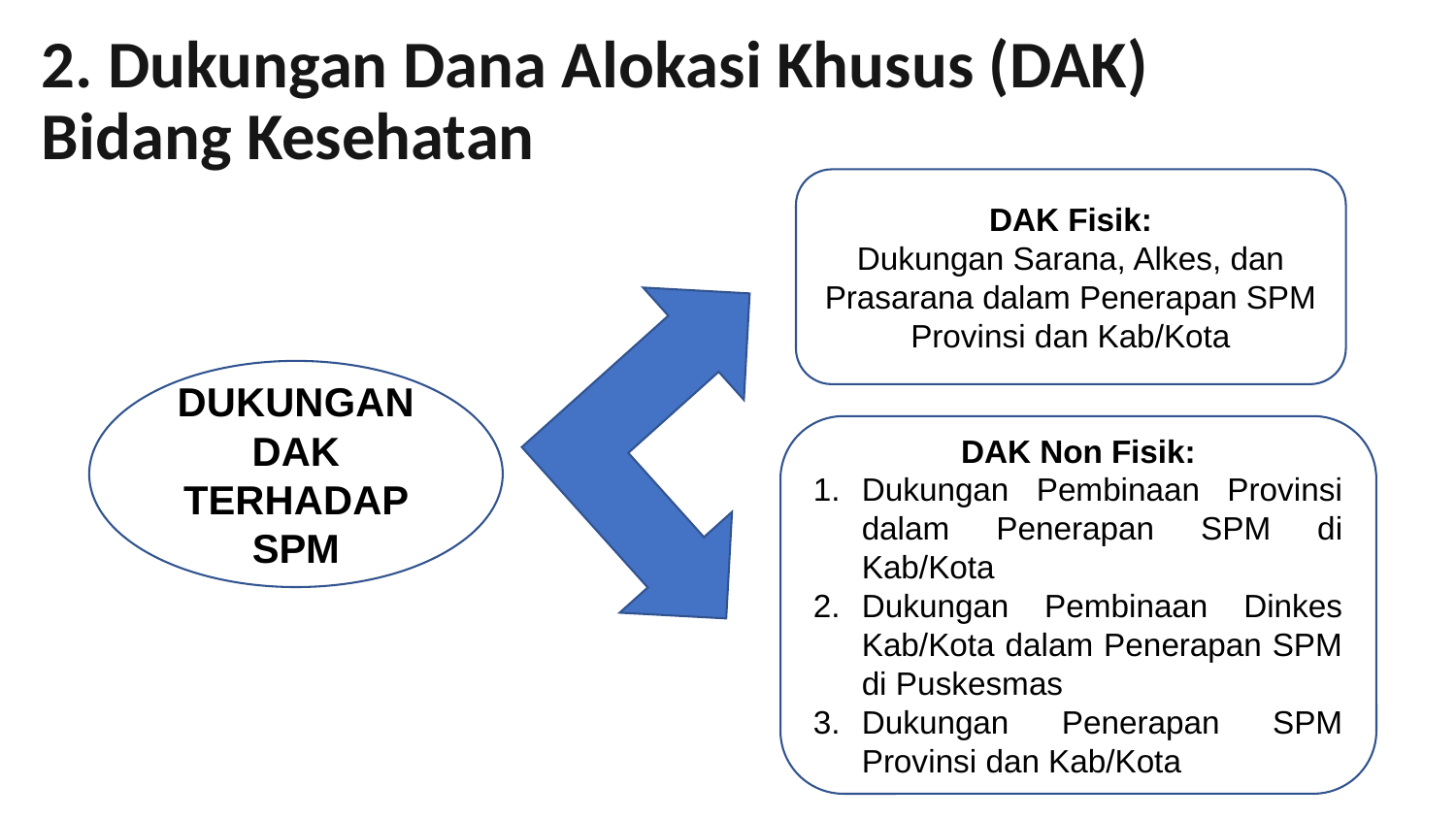

# 2. Dukungan Dana Alokasi Khusus (DAK) Bidang Kesehatan
DAK Fisik:
Dukungan Sarana, Alkes, dan Prasarana dalam Penerapan SPM Provinsi dan Kab/Kota

DUKUNGAN DAK TERHADAP SPM
DAK Non Fisik:
Dukungan Pembinaan Provinsi dalam Penerapan SPM di Kab/Kota
Dukungan Pembinaan Dinkes Kab/Kota dalam Penerapan SPM di Puskesmas
Dukungan Penerapan SPM Provinsi dan Kab/Kota